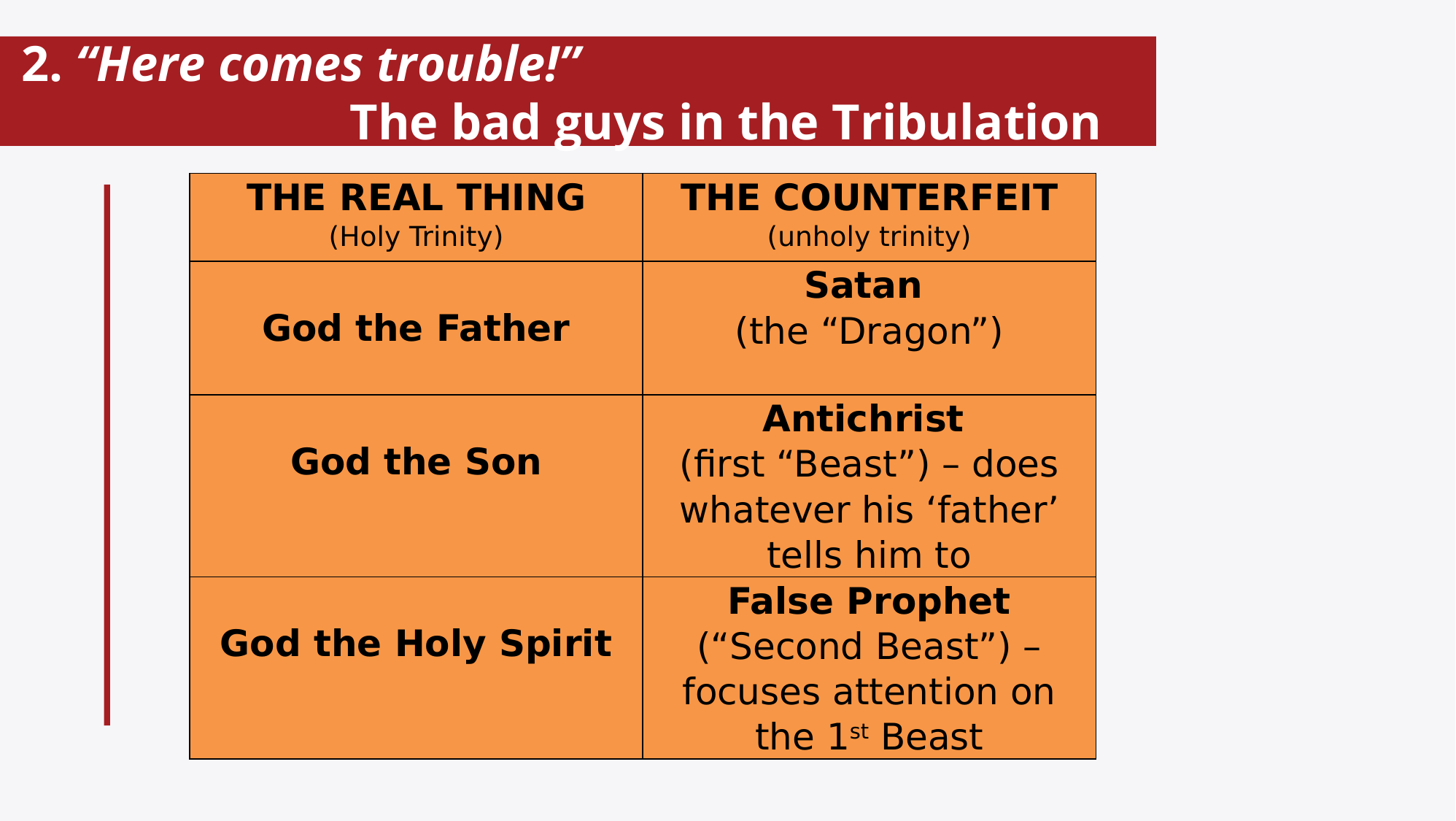

# 2. “Here comes trouble!” The bad guys in the Tribulation
| THE REAL THING (Holy Trinity) | THE COUNTERFEIT (unholy trinity) |
| --- | --- |
| God the Father | Satan (the “Dragon”) |
| God the Son | Antichrist (first “Beast”) – does whatever his ‘father’ tells him to |
| God the Holy Spirit | False Prophet (“Second Beast”) – focuses attention on the 1st Beast |